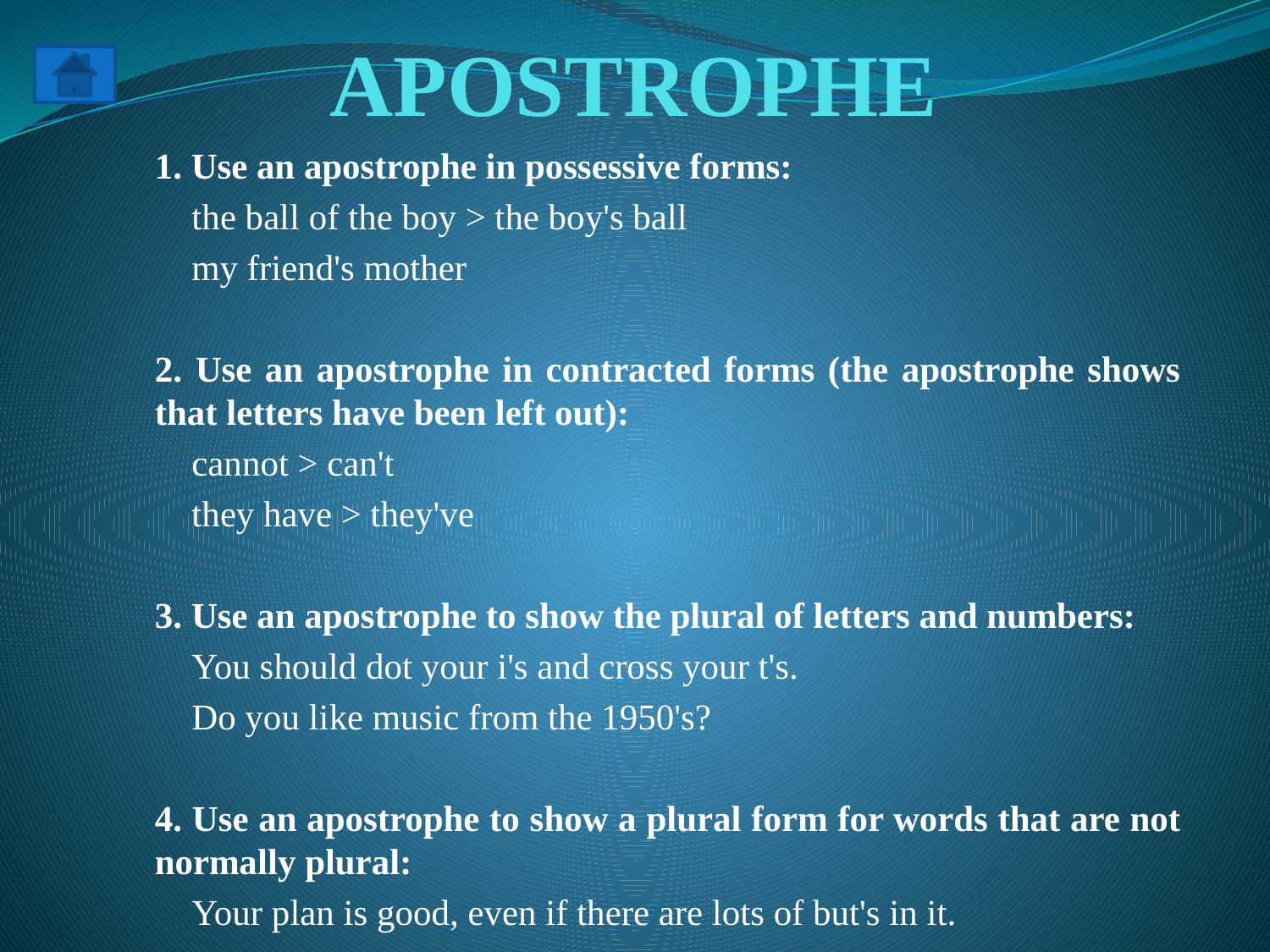

# APOSTROPHE

1. Use an apostrophe in possessive forms:
	the ball of the boy > the boy's ball
	my friend's mother

2. Use an apostrophe in contracted forms (the apostrophe shows that letters have been left out):
	cannot > can't
	they have > they've

3. Use an apostrophe to show the plural of letters and numbers:
	You should dot your i's and cross your t's.
	Do you like music from the 1950's?

4. Use an apostrophe to show a plural form for words that are not normally plural:
	Your plan is good, even if there are lots of but's in it.